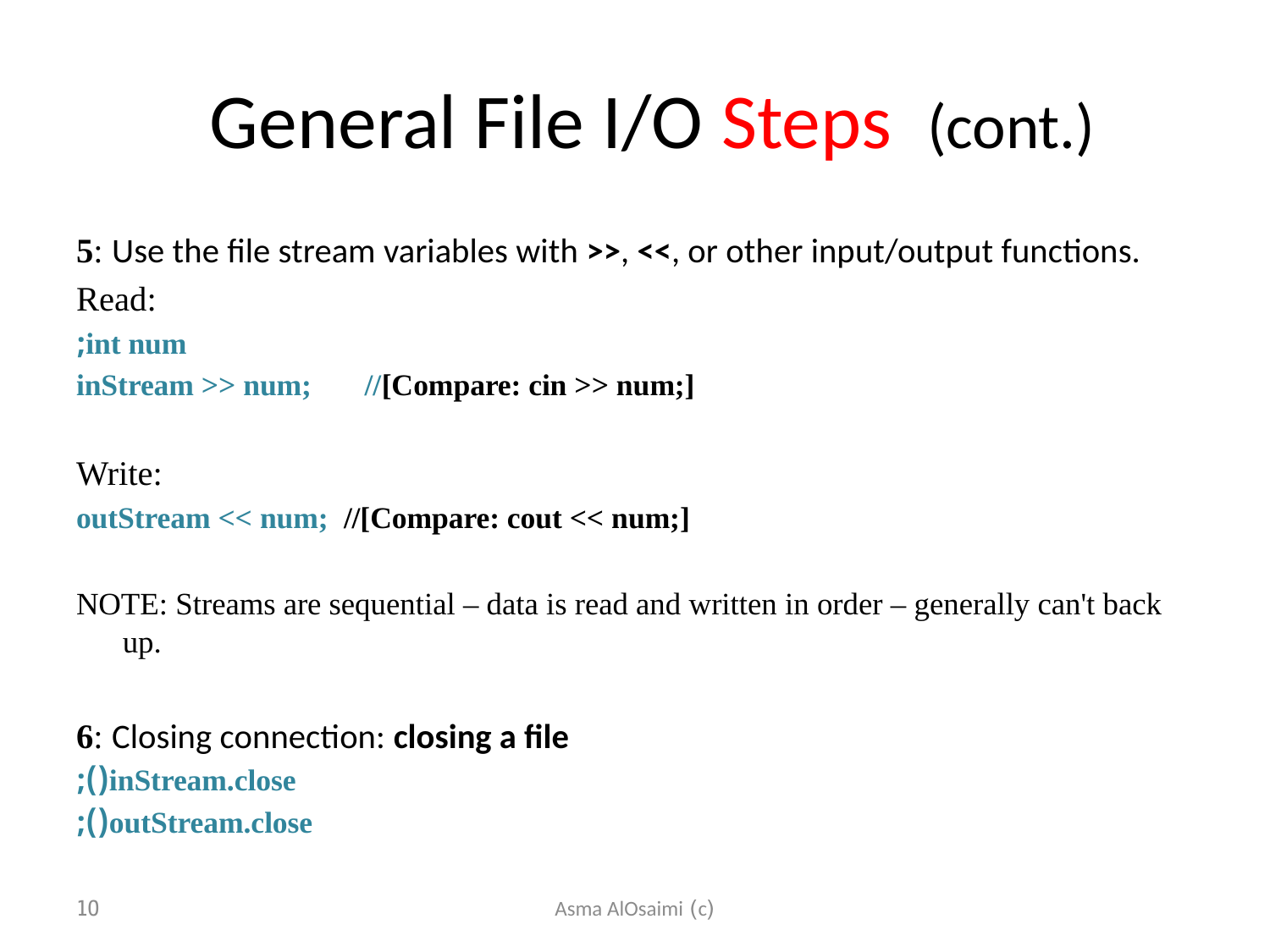

# General File I/O Steps  (cont.)
5: Use the file stream variables with >>, <<, or other input/output functions.
Read:
int num;
inStream >> num;       //[Compare: cin >> num;]

Write:
outStream << num;  //[Compare: cout << num;]

NOTE: Streams are sequential – data is read and written in order – generally can't back up.

6: Closing connection: closing a file
inStream.close();
outStream.close();

10
(c) Asma AlOsaimi